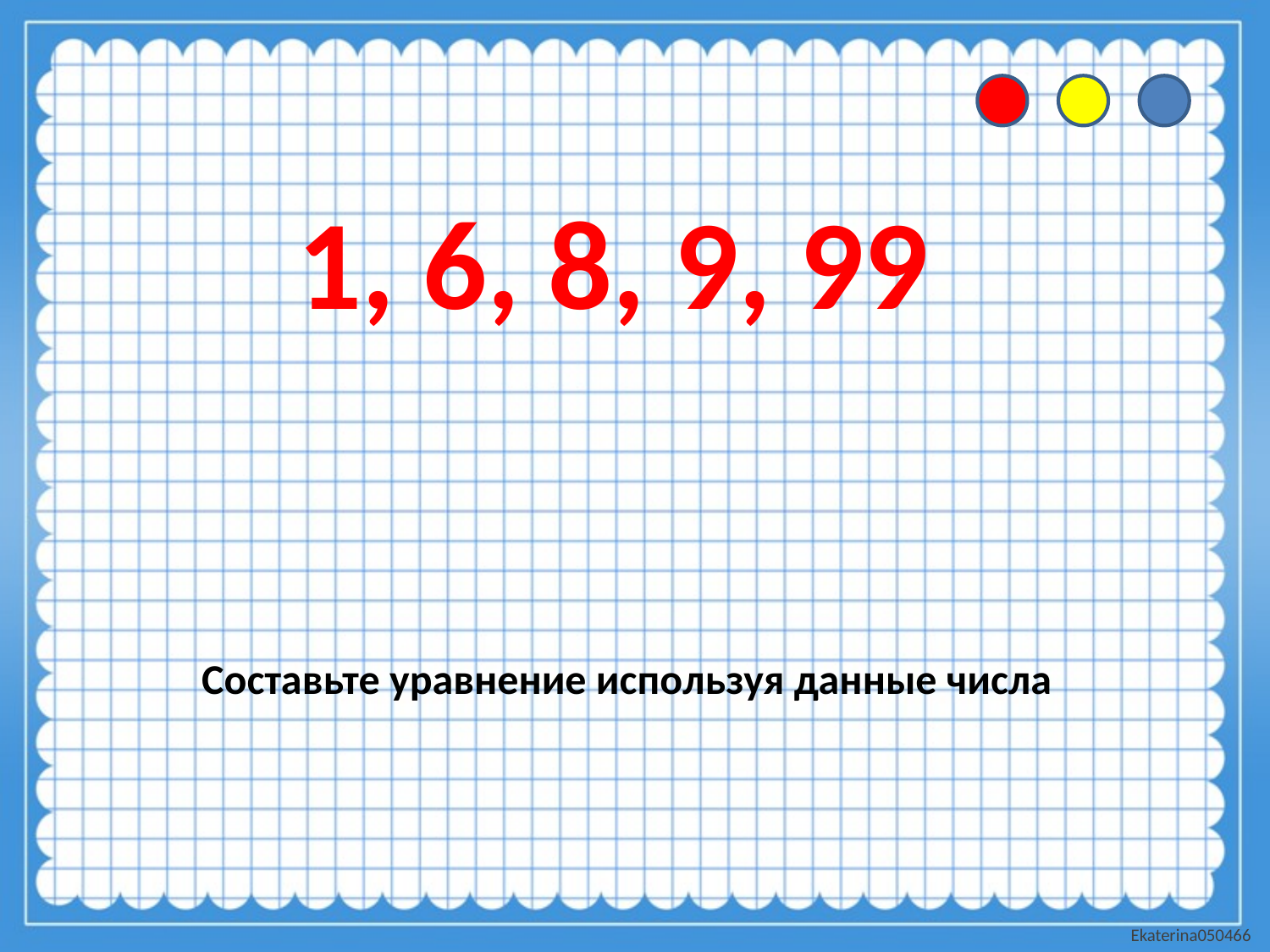

1, 6, 8, 9, 99
Составьте уравнение используя данные числа